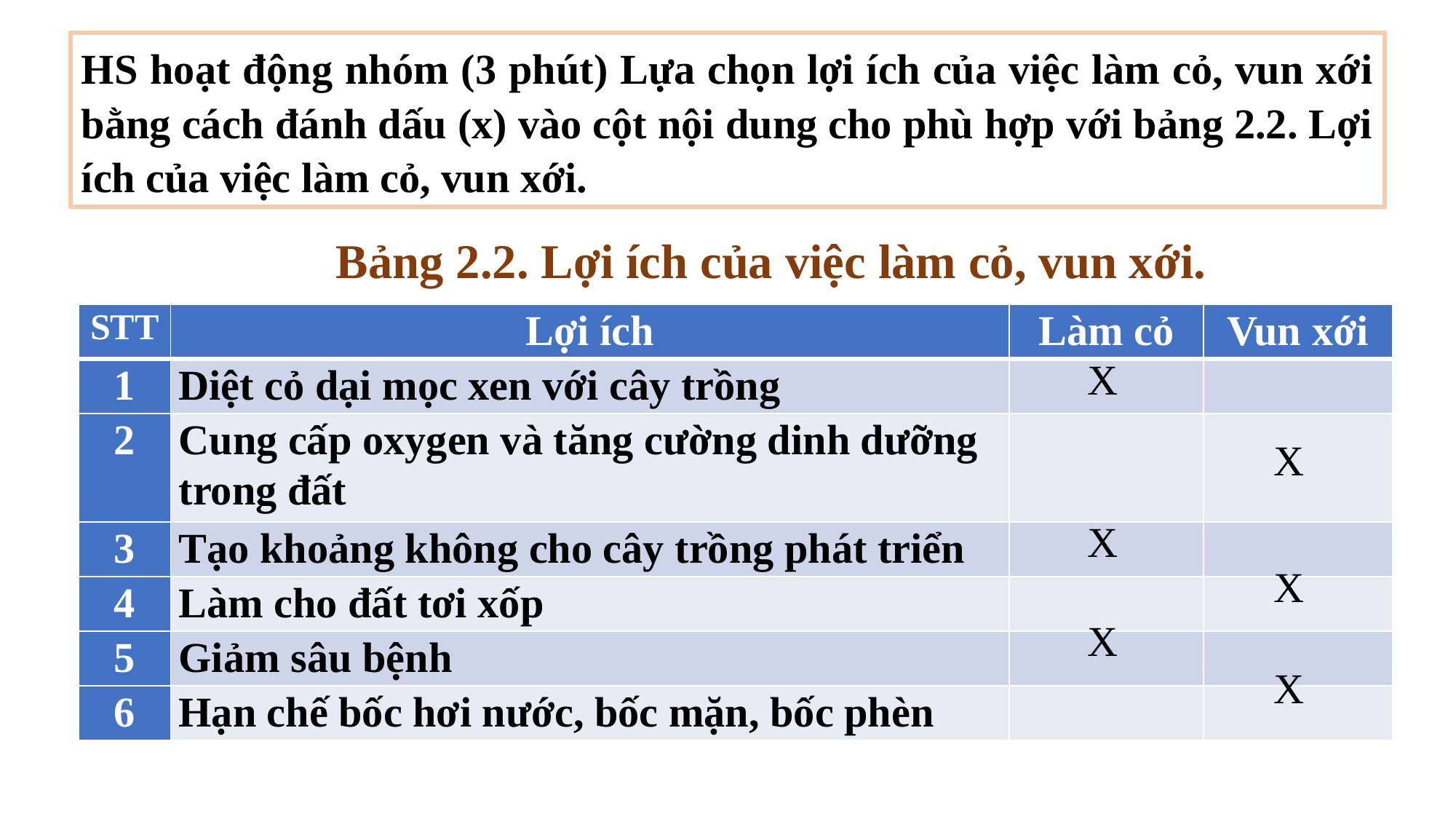

HS hoạt động nhóm (3 phút) Lựa chọn lợi ích của việc làm cỏ, vun xới bằng cách đánh dấu (x) vào cột nội dung cho phù hợp với bảng 2.2. Lợi ích của việc làm cỏ, vun xới.
Bảng 2.2. Lợi ích của việc làm cỏ, vun xới.
| STT | Lợi ích | Làm cỏ | Vun xới |
| --- | --- | --- | --- |
| 1 | Diệt cỏ dại mọc xen với cây trồng |  |  |
| 2 | Cung cấp oxygen và tăng cường dinh dưỡng trong đất |  |  |
| 3 | Tạo khoảng không cho cây trồng phát triển |  |  |
| 4 | Làm cho đất tơi xốp |  |  |
| 5 | Giảm sâu bệnh |  |  |
| 6 | Hạn chế bốc hơi nước, bốc mặn, bốc phèn |  |  |
X
X
X
X
X
X